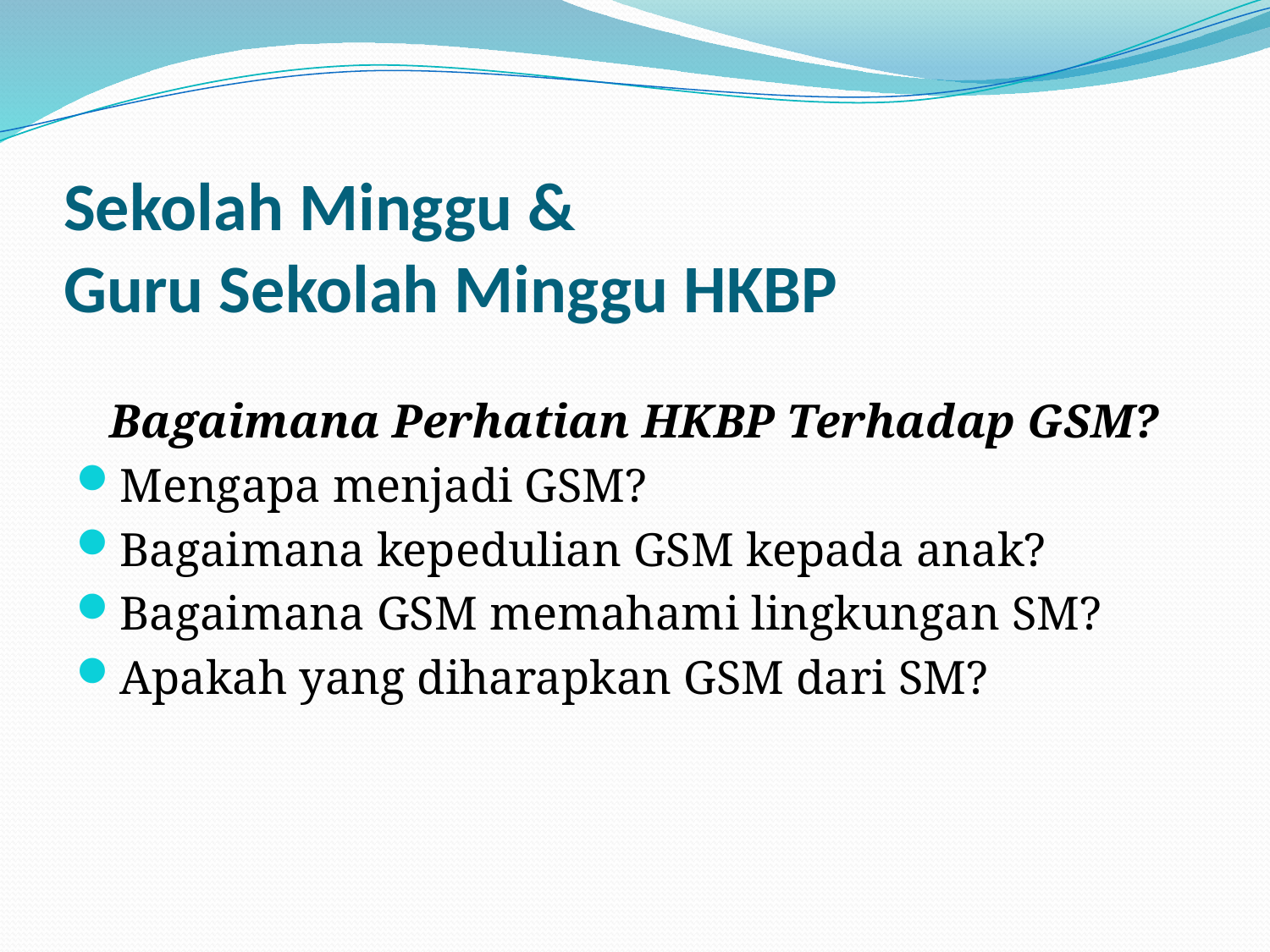

# Sekolah Minggu & Guru Sekolah Minggu HKBP
Bagaimana Perhatian HKBP Terhadap GSM?
Mengapa menjadi GSM?
Bagaimana kepedulian GSM kepada anak?
Bagaimana GSM memahami lingkungan SM?
Apakah yang diharapkan GSM dari SM?